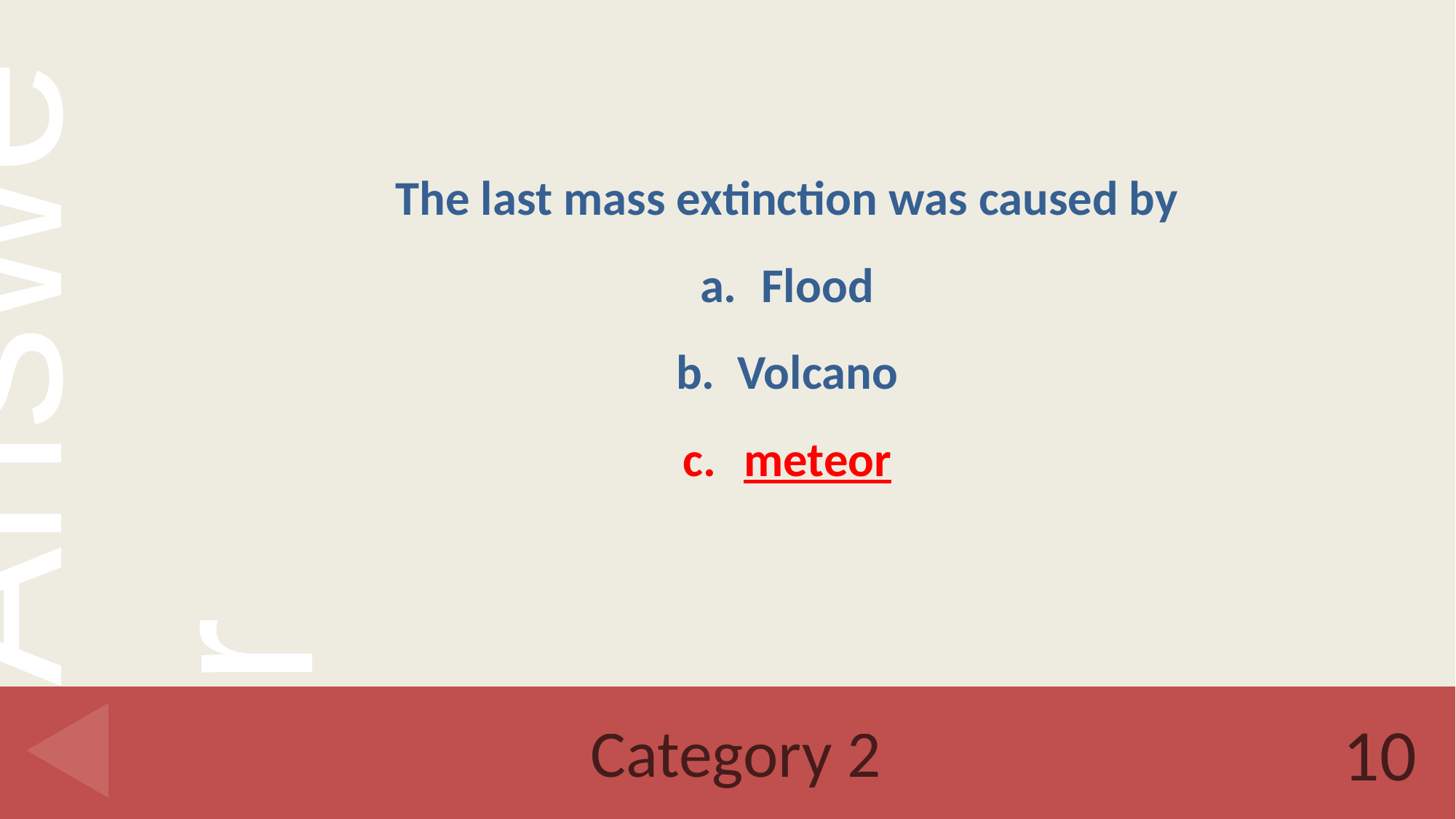

The last mass extinction was caused by
Flood
Volcano
meteor

# Category 2
10